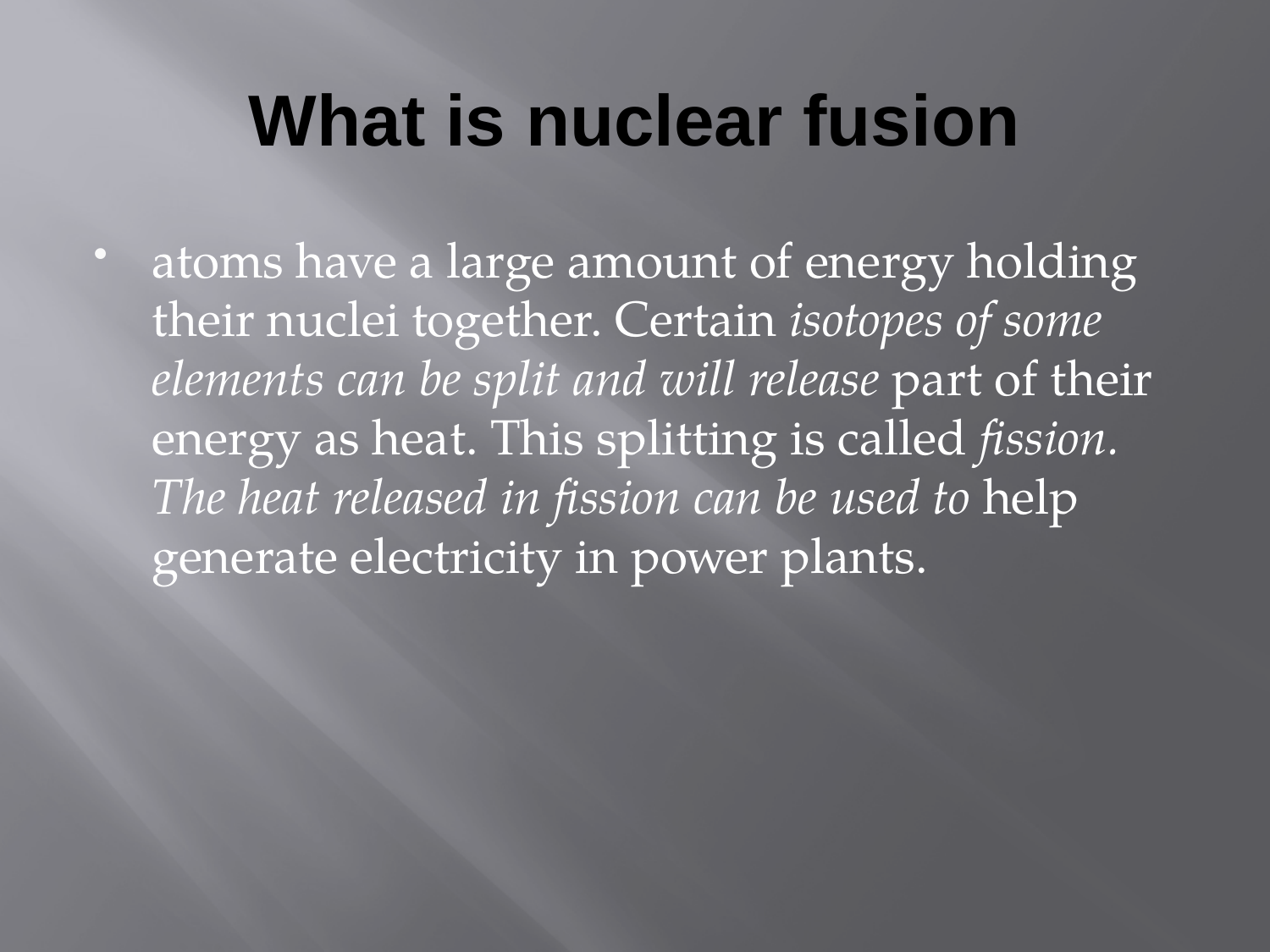

# What is nuclear fusion
atoms have a large amount of energy holding their nuclei together. Certain isotopes of some elements can be split and will release part of their energy as heat. This splitting is called fission. The heat released in fission can be used to help generate electricity in power plants.